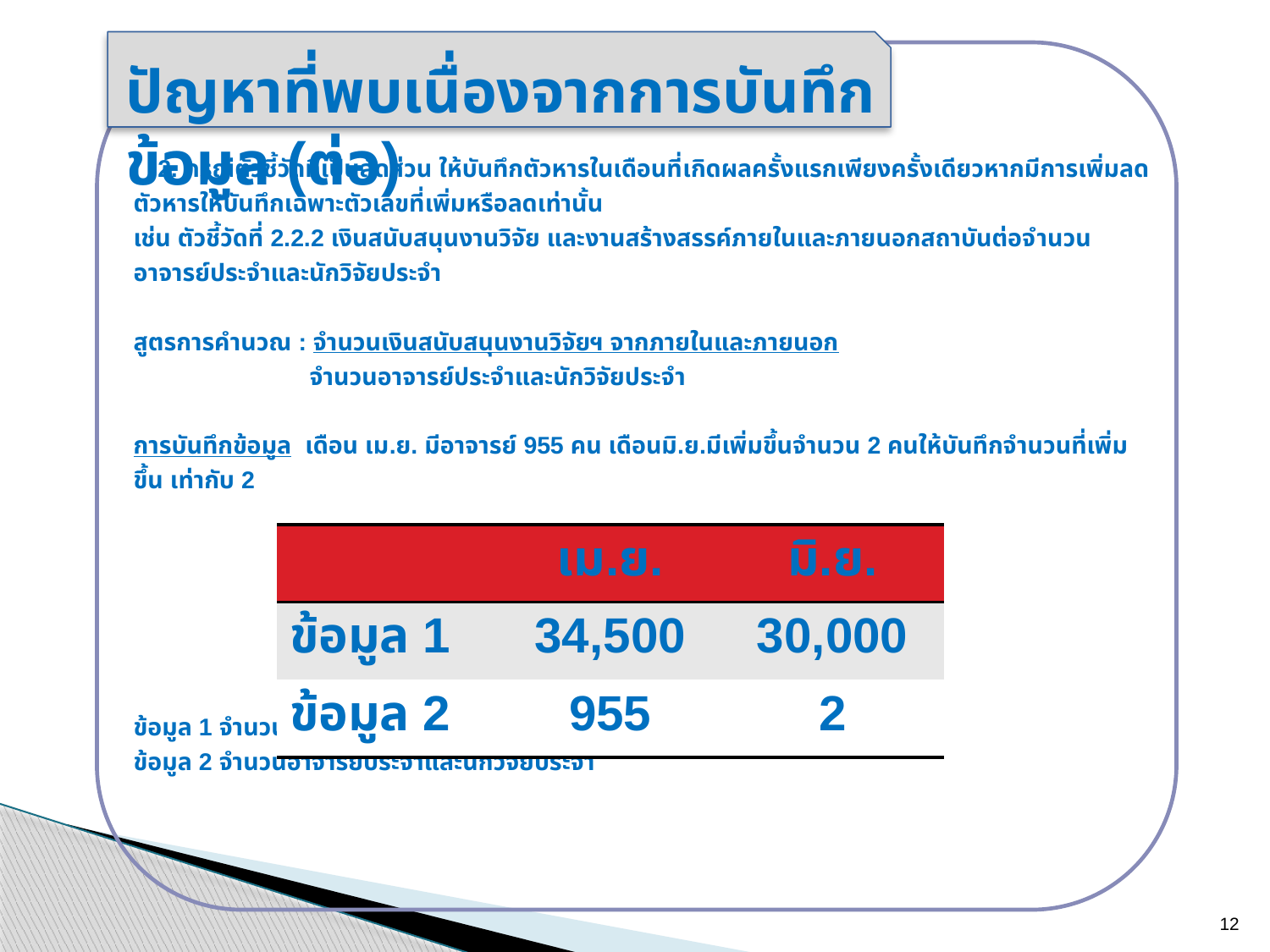

ปัญหาที่พบเนื่องจากการบันทึกข้อมูล (ต่อ)

	2. กรณีตัวชี้วัดที่เป็นสัดส่วน ให้บันทึกตัวหารในเดือนที่เกิดผลครั้งแรกเพียงครั้งเดียวหากมีการเพิ่มลดตัวหารให้บันทึกเฉพาะตัวเลขที่เพิ่มหรือลดเท่านั้น
เช่น ตัวชี้วัดที่ 2.2.2 เงินสนับสนุนงานวิจัย และงานสร้างสรรค์ภายในและภายนอกสถาบันต่อจำนวนอาจารย์ประจำและนักวิจัยประจำ
สูตรการคำนวณ : จำนวนเงินสนับสนุนงานวิจัยฯ จากภายในและภายนอก
                          จำนวนอาจารย์ประจำและนักวิจัยประจำ
การบันทึกข้อมูล  เดือน เม.ย. มีอาจารย์ 955 คน เดือนมิ.ย.มีเพิ่มขึ้นจำนวน 2 คนให้บันทึกจำนวนที่เพิ่มขึ้น เท่ากับ 2
ข้อมูล 1 จำนวนเงินสนับสนุนงานวิจัยฯ จากภายในและภายนอก
ข้อมูล 2 จำนวนอาจารย์ประจำและนักวิจัยประจำ
|  | เม.ย. | มิ.ย. |
| --- | --- | --- |
| ข้อมูล 1 | 34,500 | 30,000 |
| ข้อมูล 2 | 955 | 2 |
12